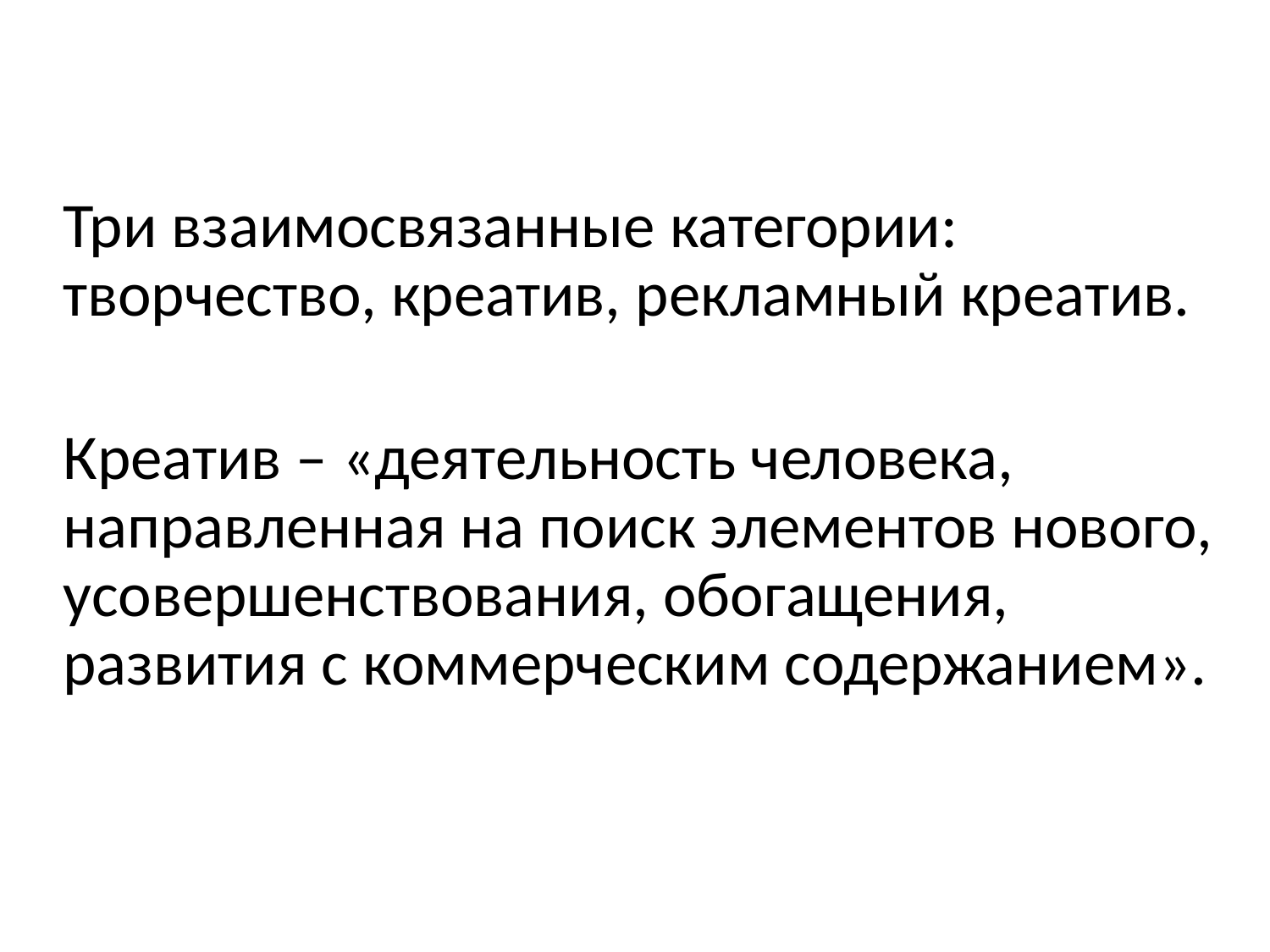

Три взаимосвязанные категории: творчество, креатив, рекламный креатив.

Креатив – «деятельность человека, направленная на поиск элементов нового, усовершенствования, обогащения, развития с коммерческим содержанием».